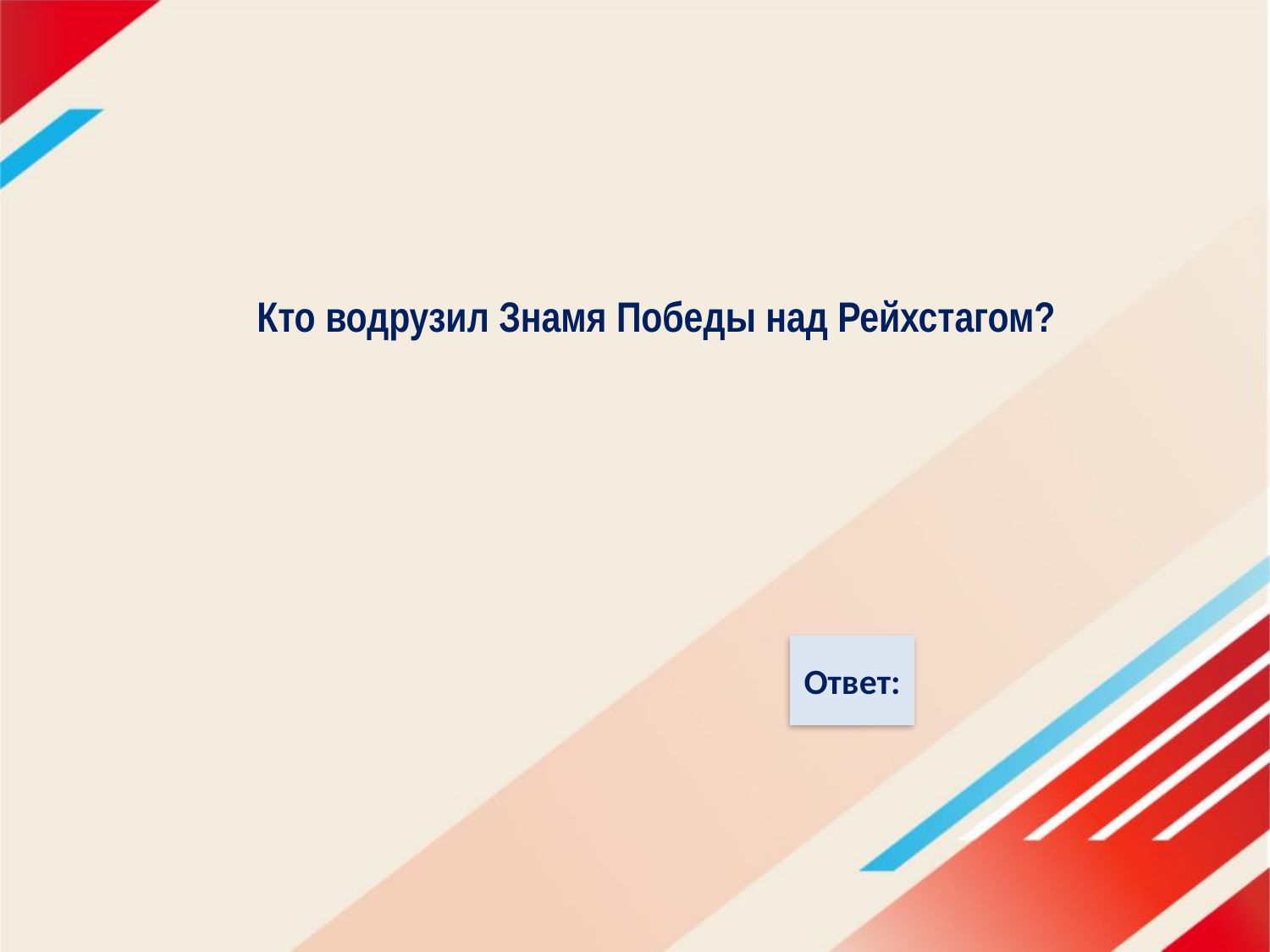

# Кто водрузил Знамя Победы над Рейхстагом?